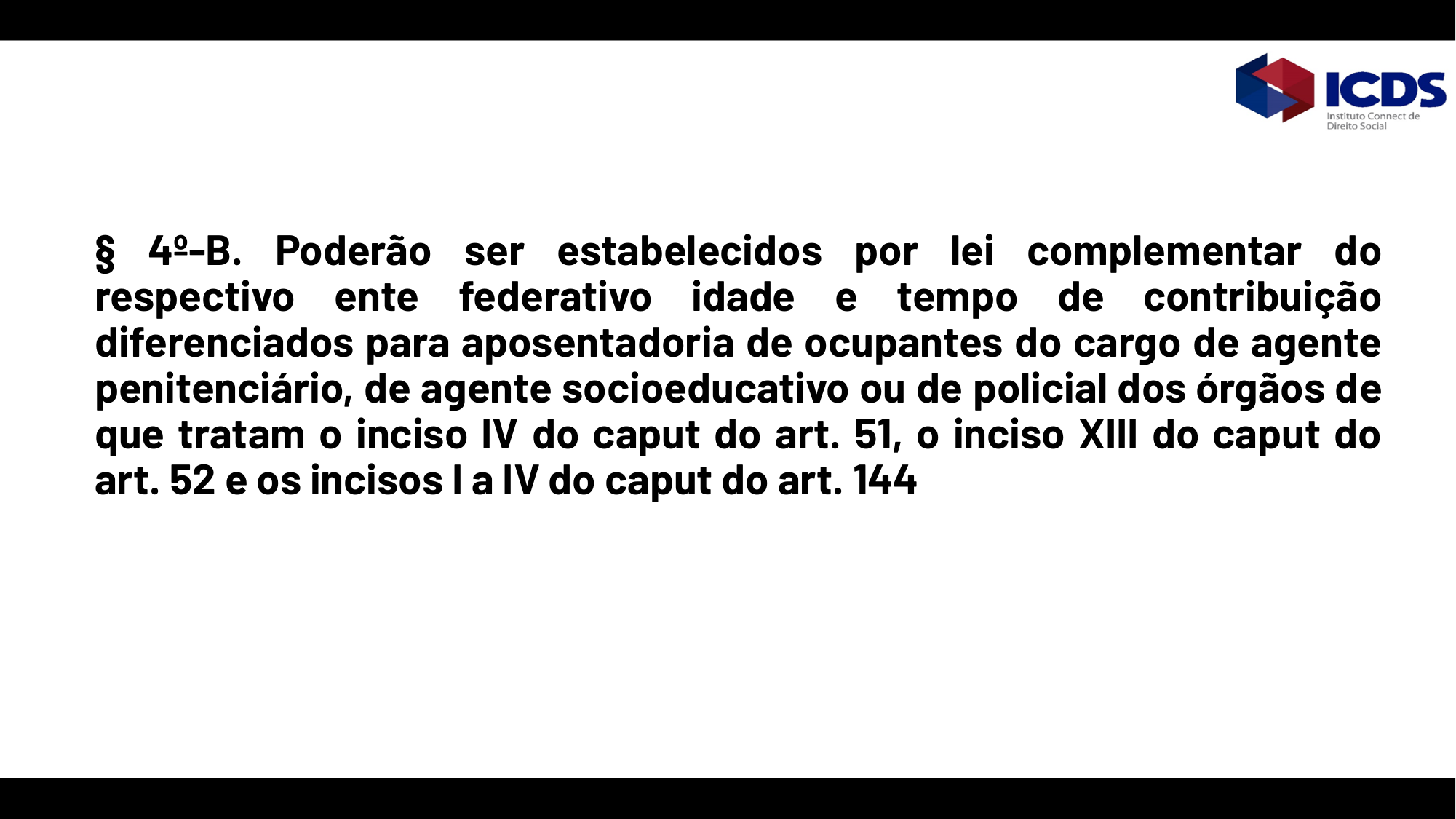

§ 4º-B. Poderão ser estabelecidos por lei complementar do respectivo ente federativo idade e tempo de contribuição diferenciados para aposentadoria de ocupantes do cargo de agente penitenciário, de agente socioeducativo ou de policial dos órgãos de que tratam o inciso IV do caput do art. 51, o inciso XIII do caput do art. 52 e os incisos I a IV do caput do art. 144